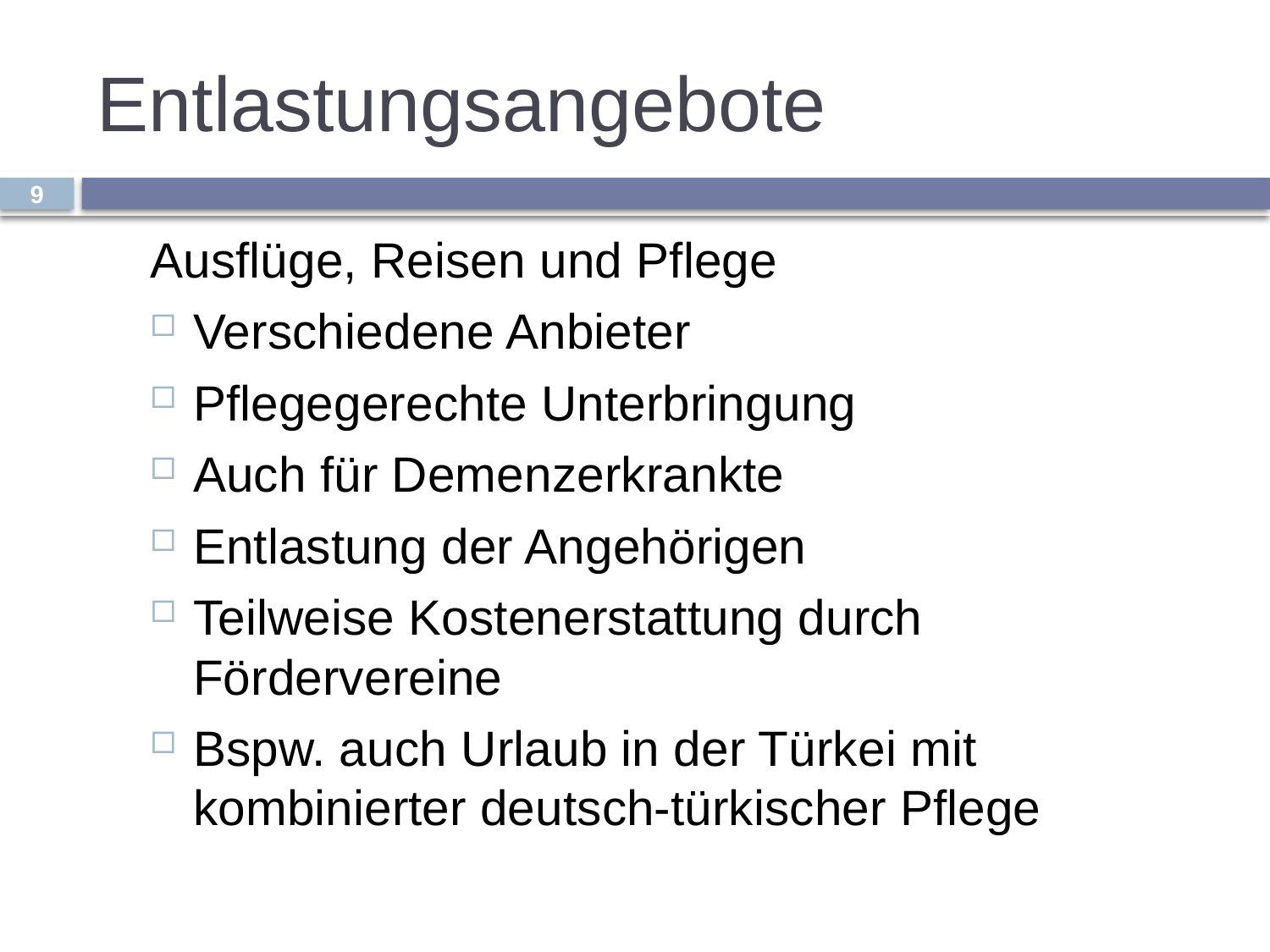

# Entlastungsangebote
9
Ausflüge, Reisen und Pflege
Verschiedene Anbieter
Pflegegerechte Unterbringung
Auch für Demenzerkrankte
Entlastung der Angehörigen
Teilweise Kostenerstattung durch  Fördervereine
Bspw. auch Urlaub in der Türkei mit kombinierter deutsch-türkischer Pflege